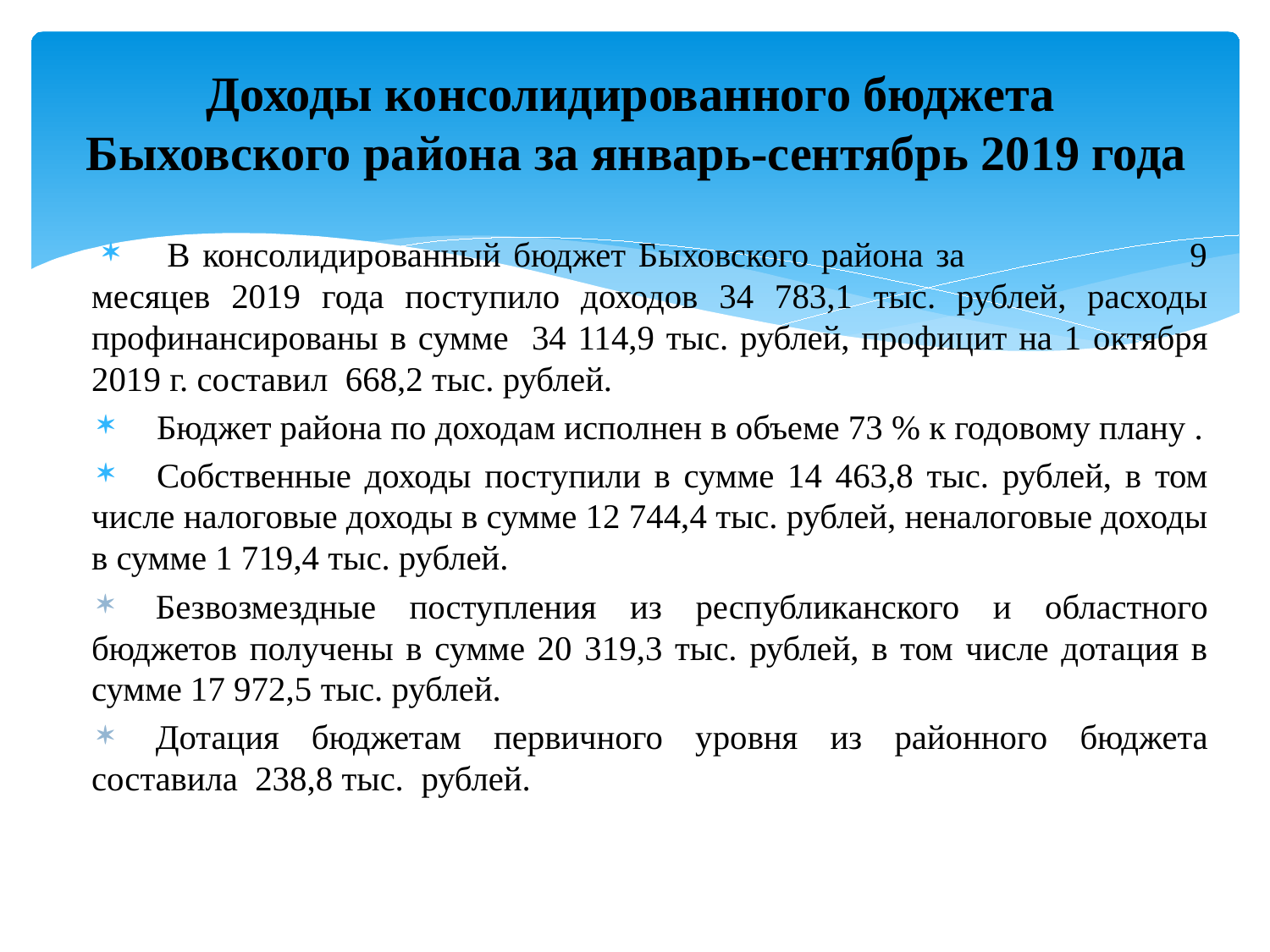

# Доходы консолидированного бюджета  Быховского района за январь-сентябрь 2019 года
В консолидированный бюджет Быховского района за                  9 месяцев 2019 года поступило доходов 34 783,1 тыс. рублей, расходы профинансированы в сумме  34 114,9 тыс. рублей, профицит на 1 октября 2019 г. составил  668,2 тыс. рублей.
Бюджет района по доходам исполнен в объеме 73 % к годовому плану .
Собственные доходы поступили в сумме 14 463,8 тыс. рублей, в том числе налоговые доходы в сумме 12 744,4 тыс. рублей, неналоговые доходы в сумме 1 719,4 тыс. рублей.
Безвозмездные поступления из республиканского и областного бюджетов получены в сумме 20 319,3 тыс. рублей, в том числе дотация в сумме 17 972,5 тыс. рублей.
Дотация бюджетам первичного уровня из районного бюджета составила  238,8 тыс.  рублей.